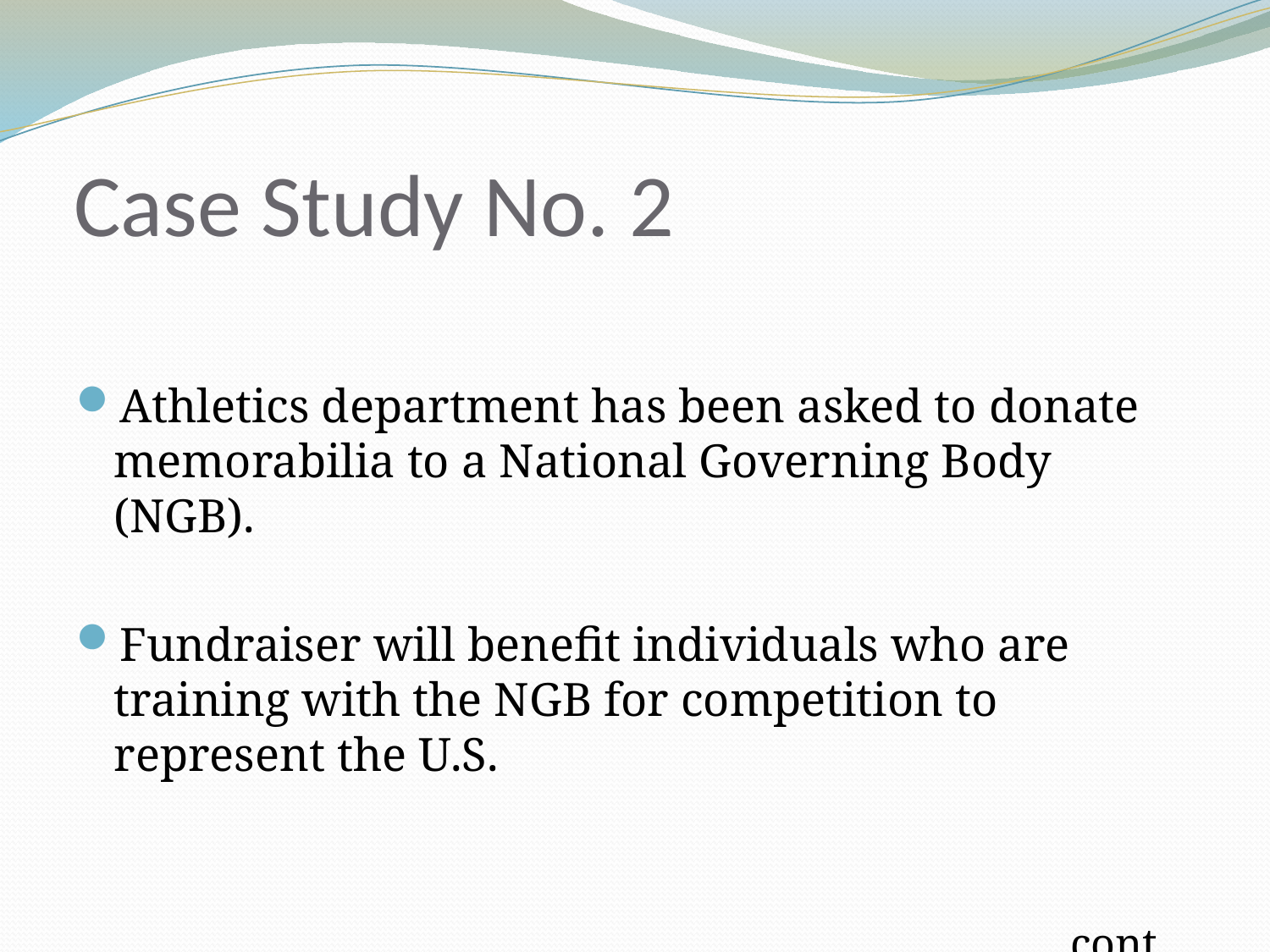

# Case Study No. 2

Athletics department has been asked to donate memorabilia to a National Governing Body (NGB).

Fundraiser will benefit individuals who are training with the NGB for competition to represent the U.S.

cont…